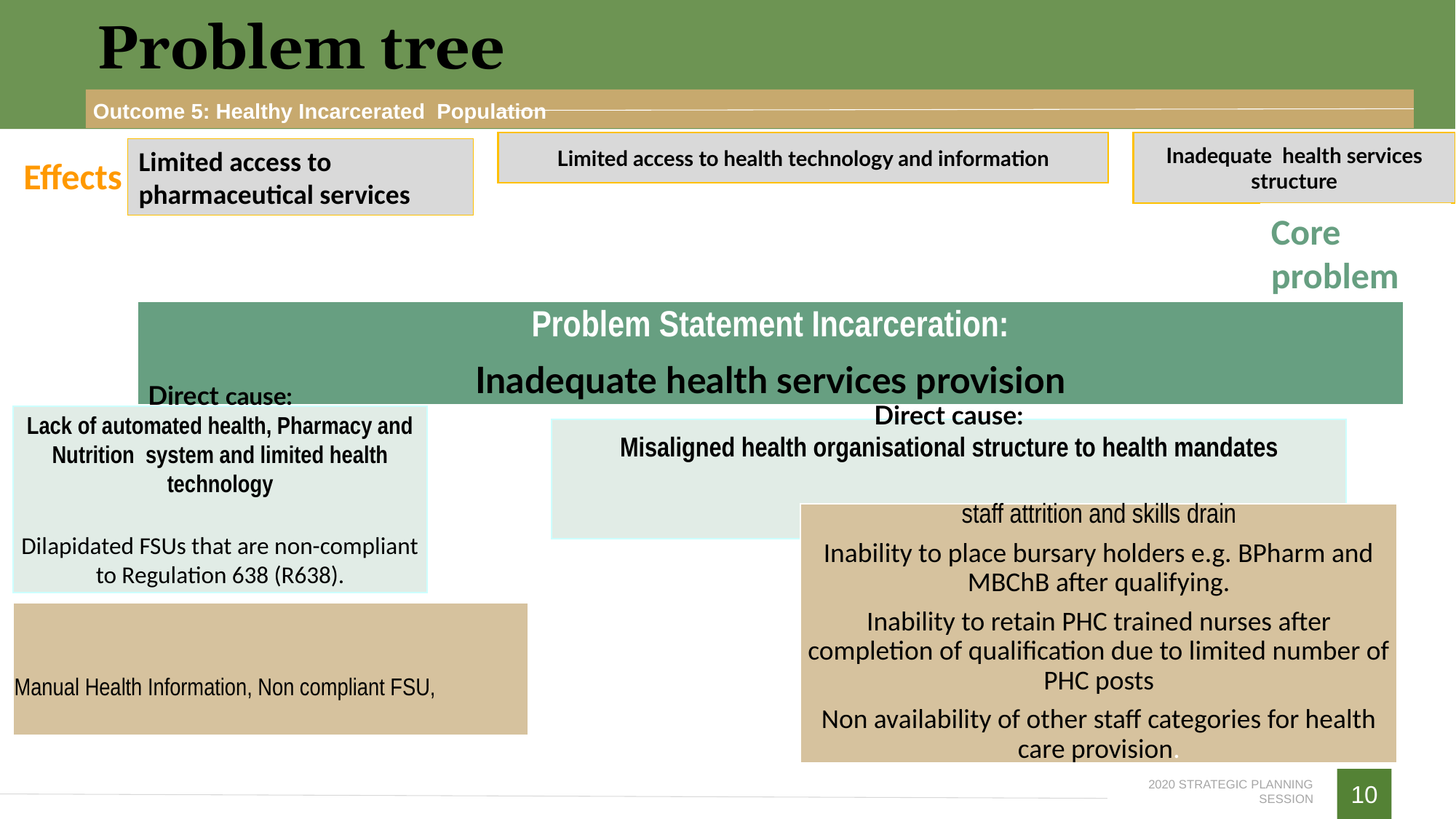

Problem tree
Outcome 5: Healthy Incarcerated  Population
Inadequate  health services structure
Limited access to health technology and information
Limited access to pharmaceutical services
Effects
Core problem
Problem Statement Incarceration:
Inadequate health services provision
Direct cause:
Lack of automated health, Pharmacy and Nutrition  system and limited health technology

Dilapidated FSUs that are non-compliant to Regulation 638 (R638).

Manual Health Information, Non compliant FSU,
Direct cause:
Misaligned health organisational structure to health mandates

staff attrition and skills drain
Inability to place bursary holders e.g. BPharm and MBChB after qualifying.
Inability to retain PHC trained nurses after completion of qualification due to limited number of PHC posts
Non availability of other staff categories for health care provision.